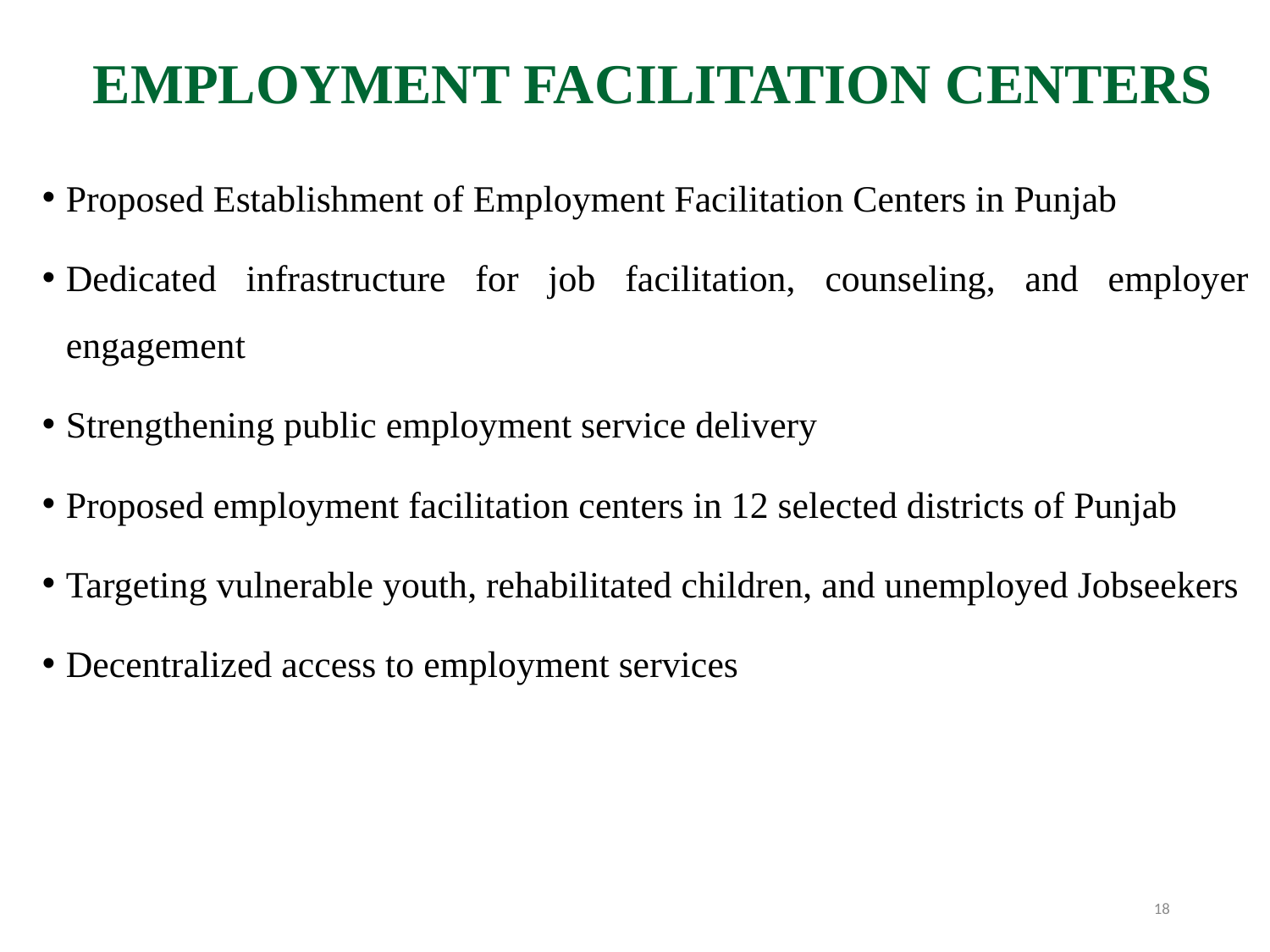

# EMPLOYMENT FACILITATION CENTERS
Proposed Establishment of Employment Facilitation Centers in Punjab
Dedicated infrastructure for job facilitation, counseling, and employer engagement
Strengthening public employment service delivery
Proposed employment facilitation centers in 12 selected districts of Punjab
Targeting vulnerable youth, rehabilitated children, and unemployed Jobseekers
Decentralized access to employment services

18